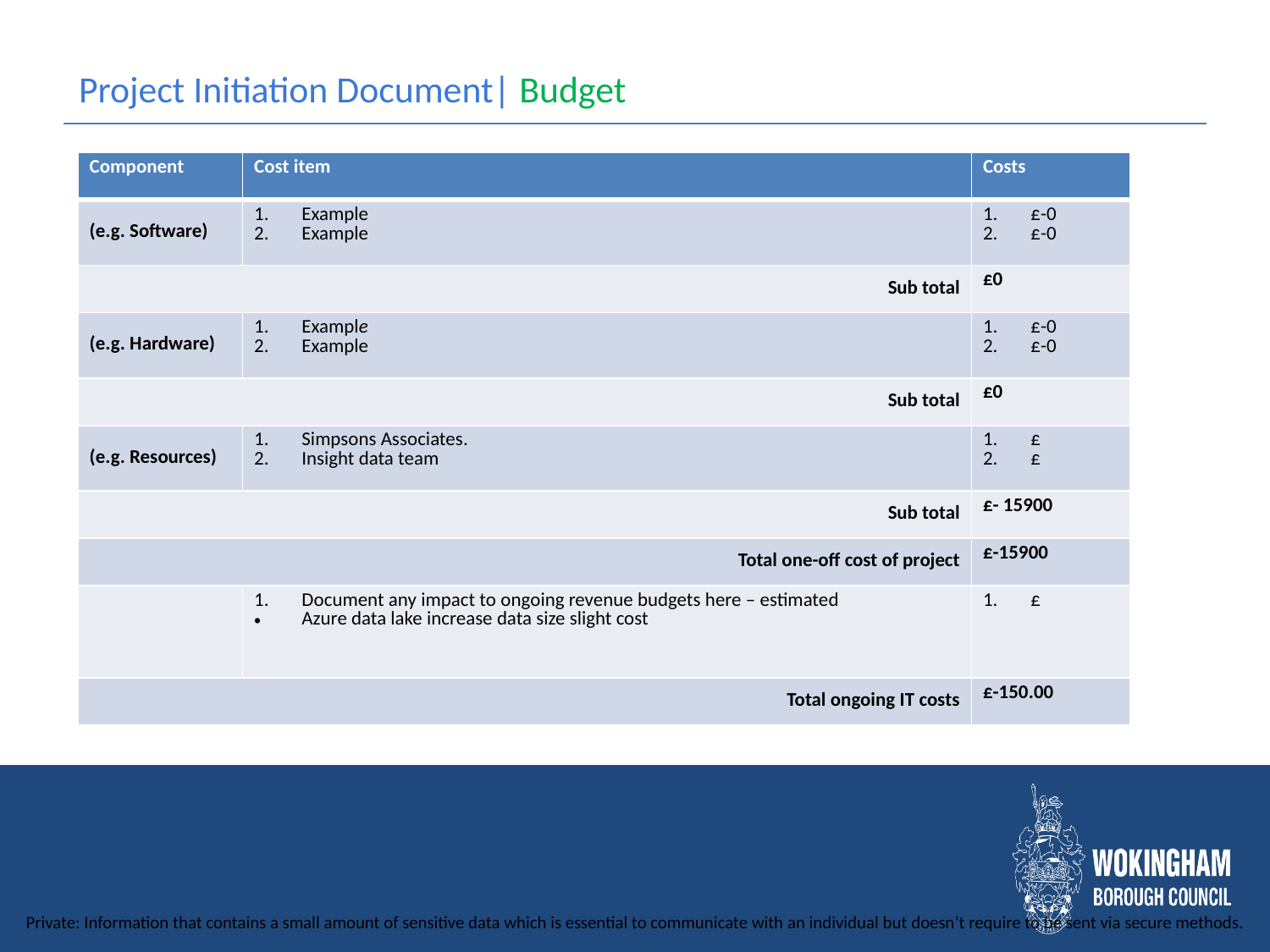

Project Initiation Document| Budget
| Component | Cost item | Costs |
| --- | --- | --- |
| (e.g. Software) | Example Example | £-0 £-0 |
| Sub total |  | £0 |
| (e.g. Hardware) | Example Example | £-0 £-0 |
| Sub total |  | £0 |
| (e.g. Resources) | Simpsons Associates.  Insight data team | £ £ |
| Sub total |  | £- 15900 |
| Total one-off cost of project |  | £-15900 |
|  | Document any impact to ongoing revenue budgets here – estimated  Azure data lake increase data size slight cost | £ |
| Total ongoing IT costs |  | £-150.00 |